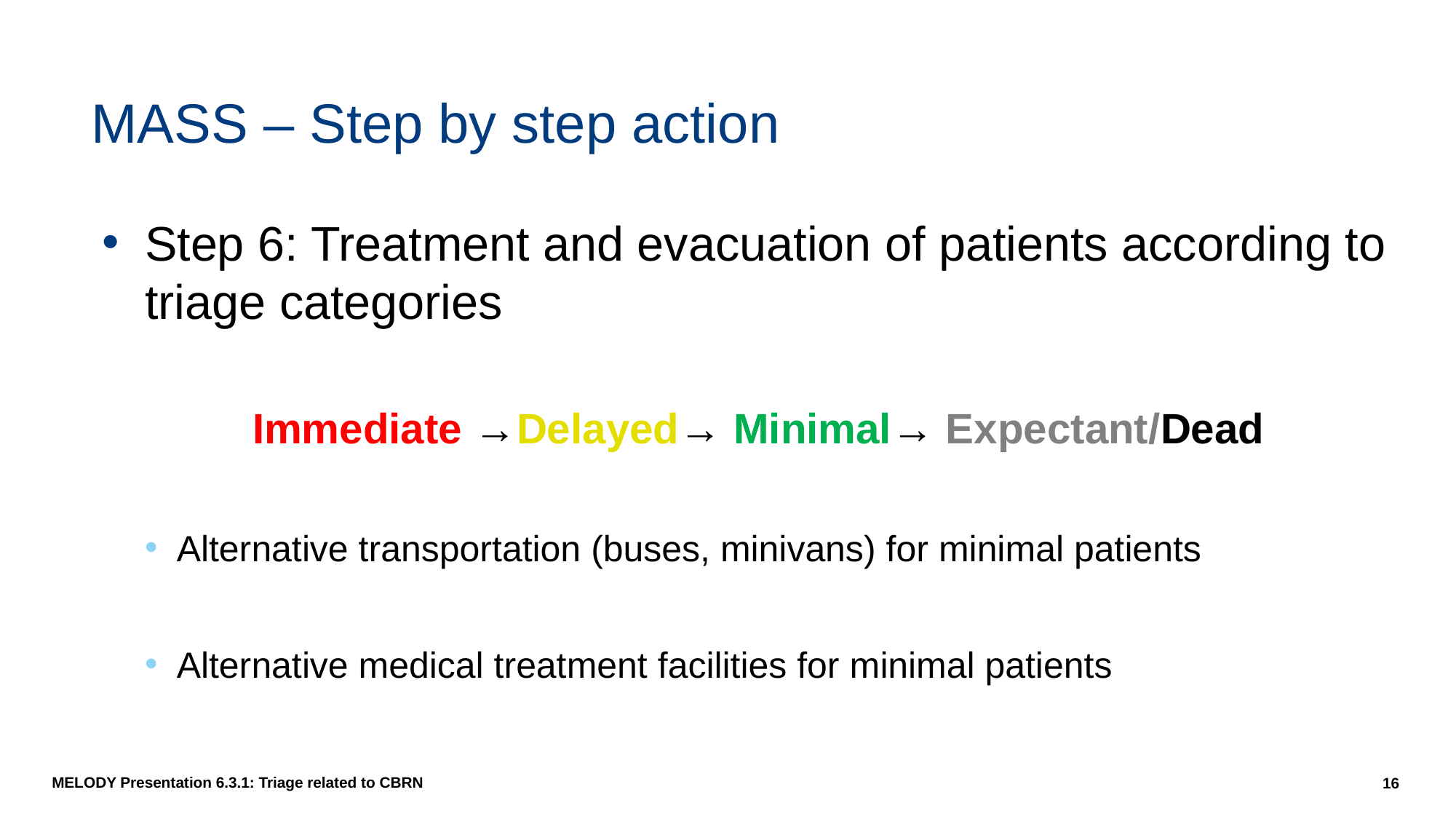

# MASS – Step by step action
Step 6: Treatment and evacuation of patients according to triage categories

Immediate →Delayed→ Minimal→ Expectant/Dead

Alternative transportation (buses, minivans) for minimal patients

Alternative medical treatment facilities for minimal patients

MELODY Presentation 6.3.1: Triage related to CBRN
16